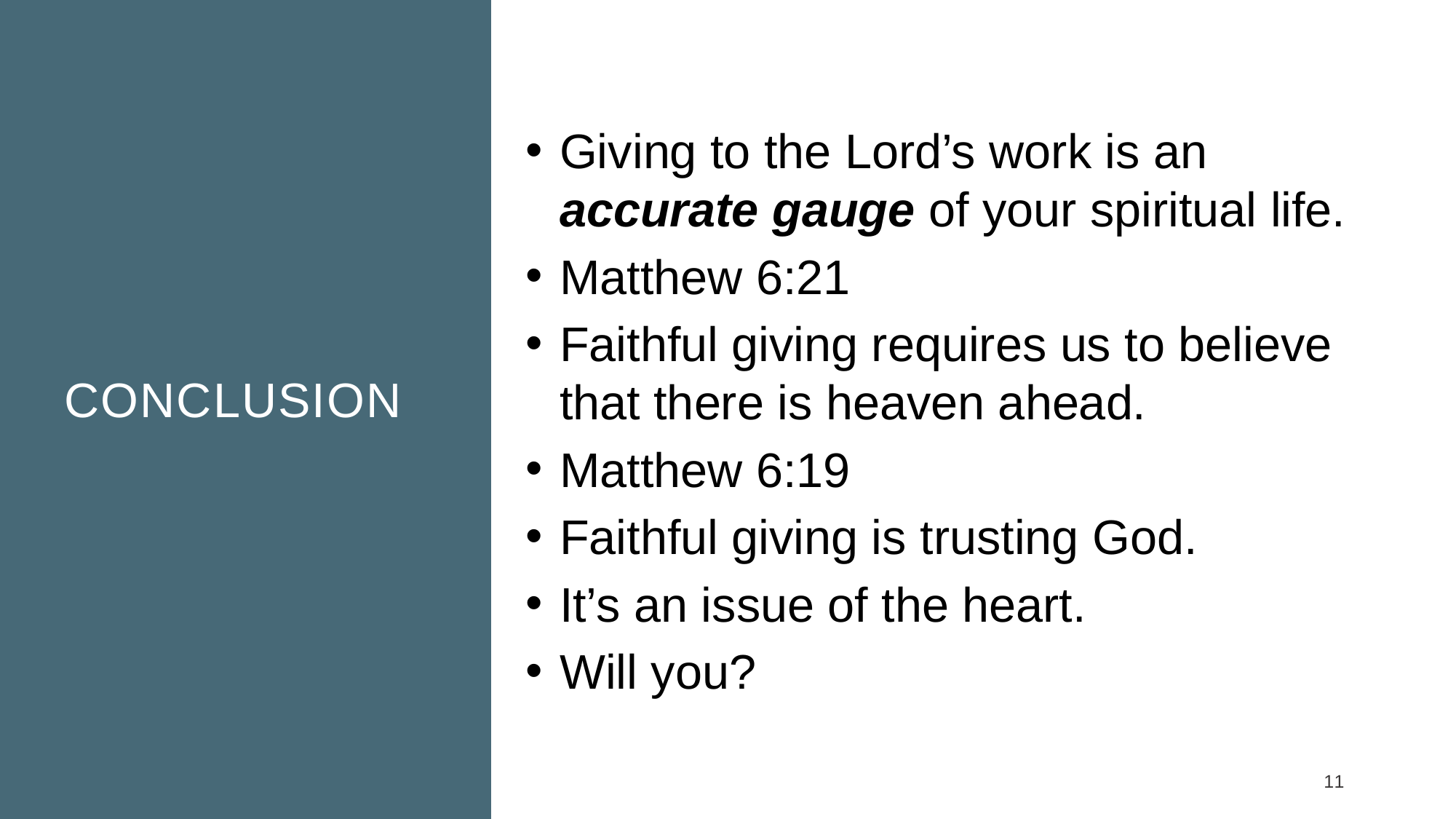

# conclusion
Giving to the Lord’s work is an accurate gauge of your spiritual life.
Matthew 6:21
Faithful giving requires us to believe that there is heaven ahead.
Matthew 6:19
Faithful giving is trusting God.
It’s an issue of the heart.
Will you?
11